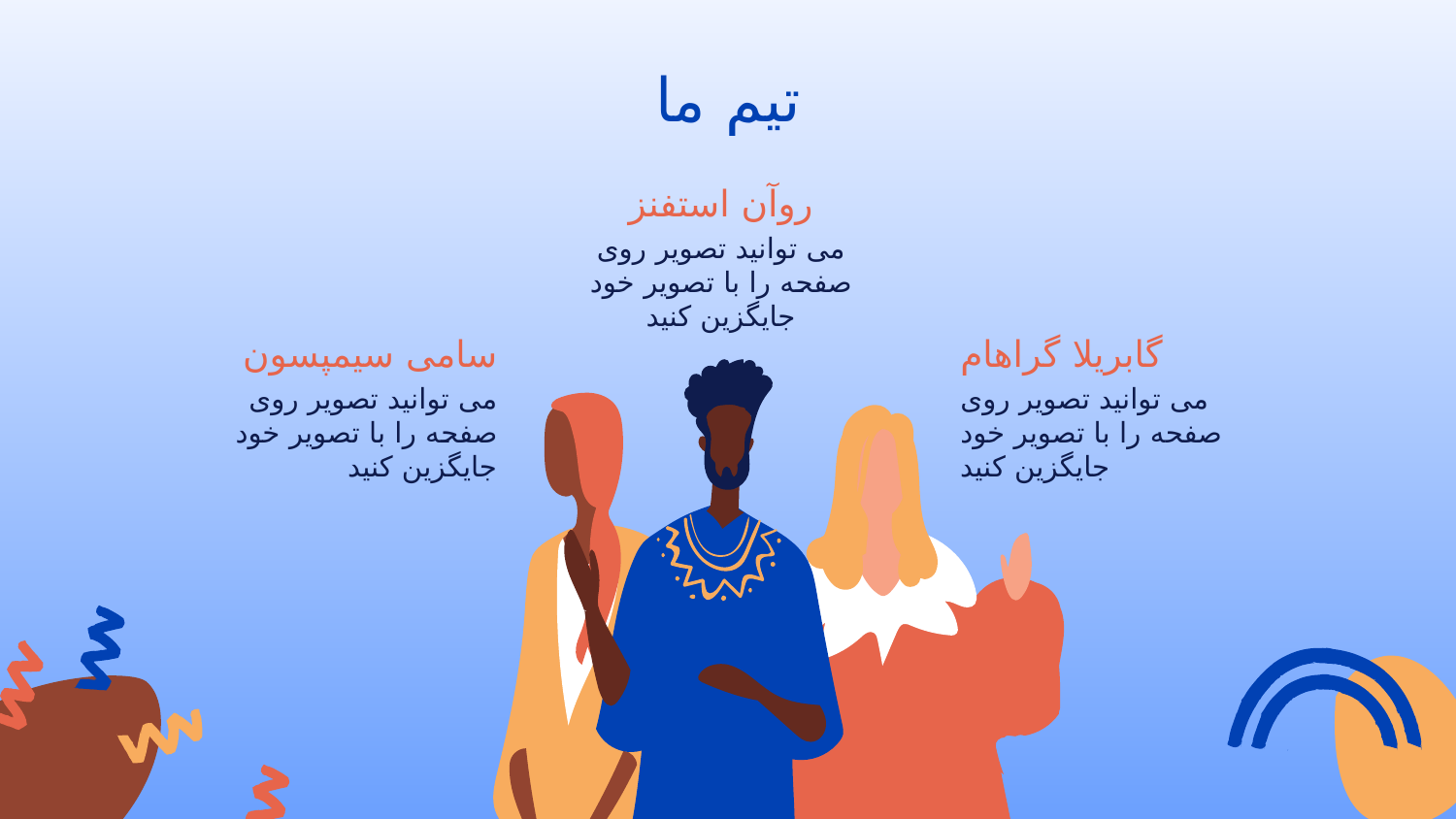

تیم ما
روآن استفنز
می توانید تصویر روی صفحه را با تصویر خود جایگزین کنید
# سامی سیمپسون
گابریلا گراهام

می توانید تصویر روی صفحه را با تصویر خود جایگزین کنید
می توانید تصویر روی صفحه را با تصویر خود جایگزین کنید